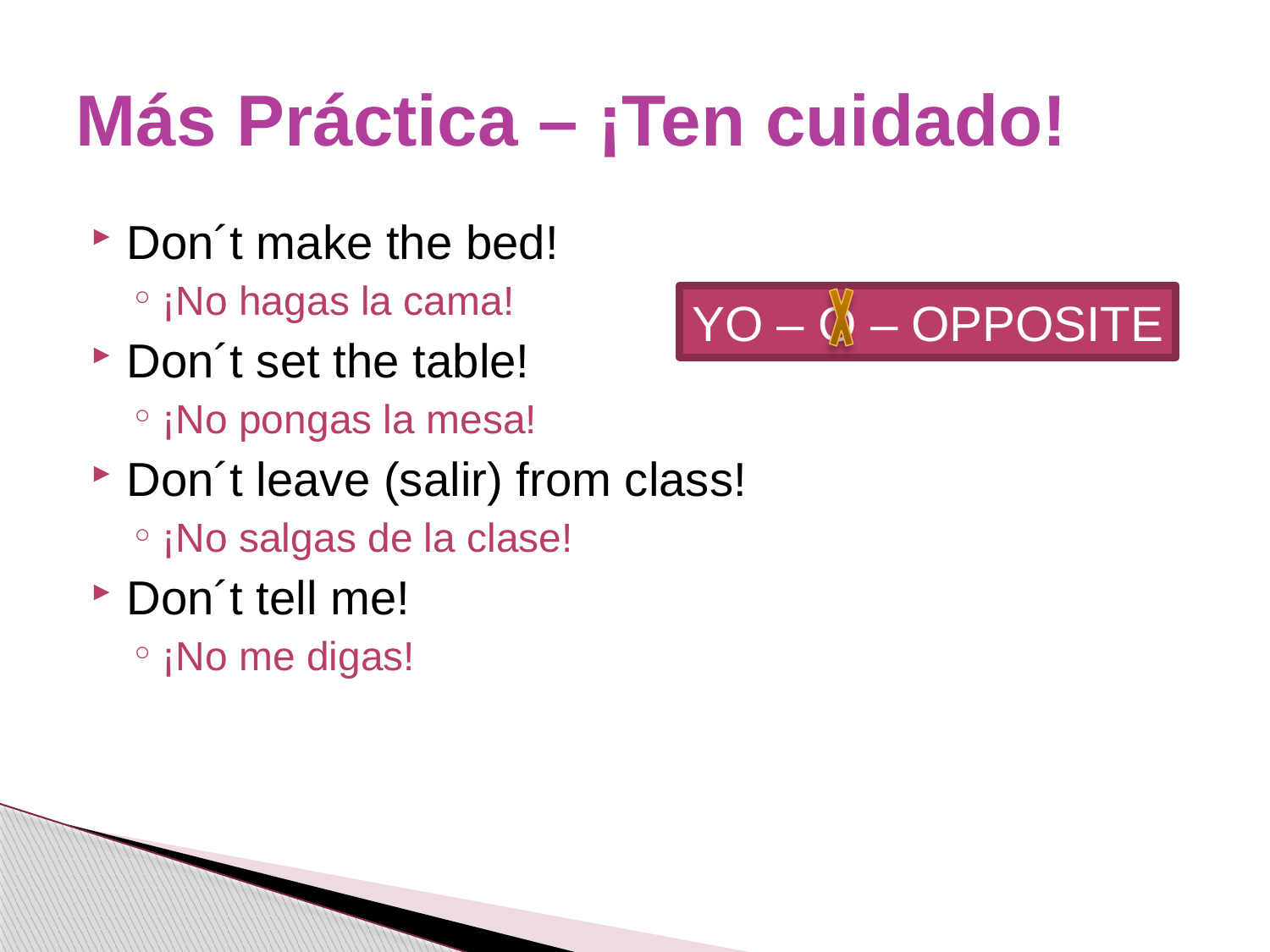

# Más Práctica – ¡Ten cuidado!
Don´t make the bed!
¡No hagas la cama!
Don´t set the table!
¡No pongas la mesa!
Don´t leave (salir) from class!
¡No salgas de la clase!
Don´t tell me!
¡No me digas!

YO – O – OPPOSITE